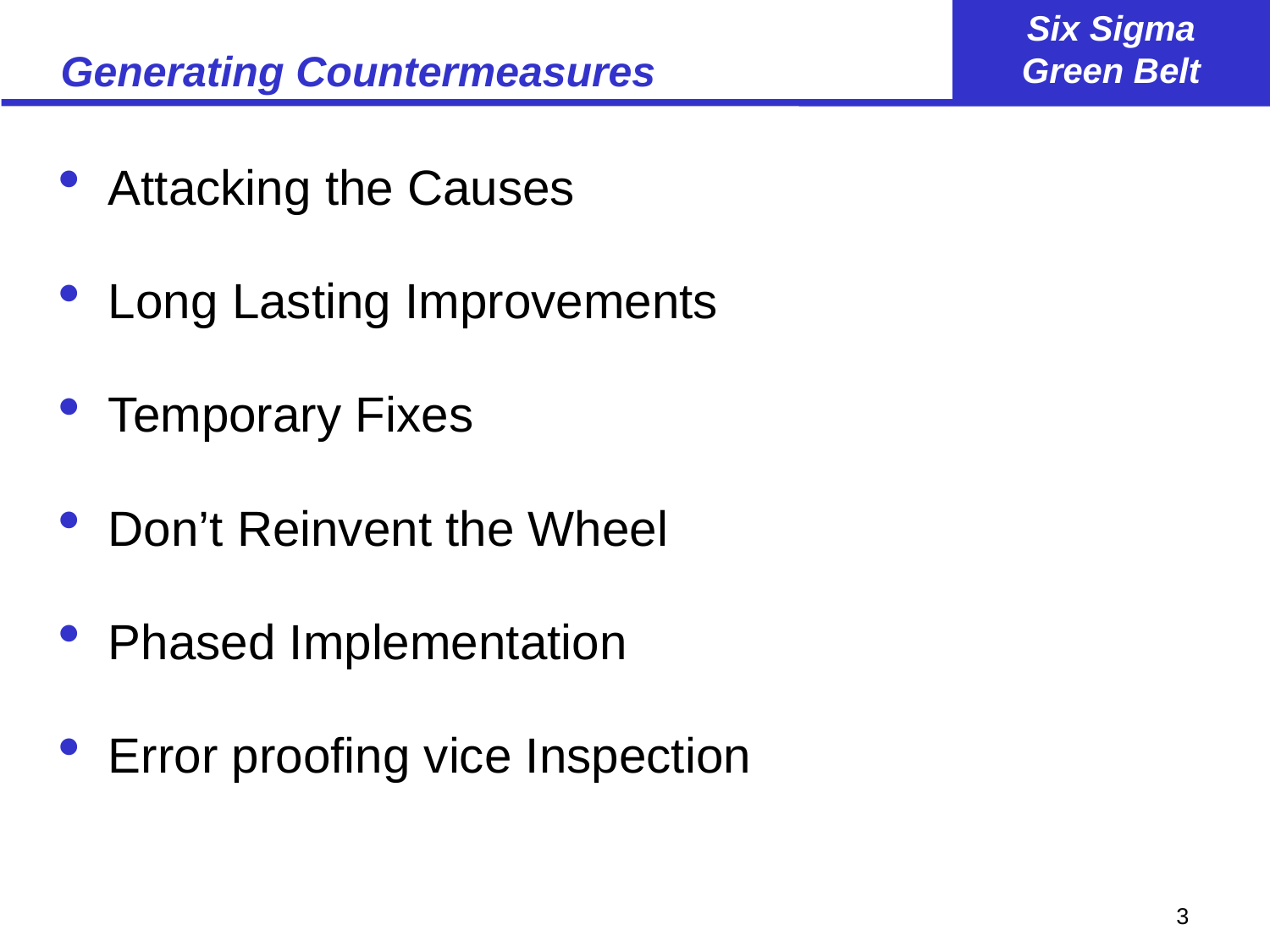

# Generating Countermeasures
Attacking the Causes
Long Lasting Improvements
Temporary Fixes
Don’t Reinvent the Wheel
Phased Implementation
Error proofing vice Inspection